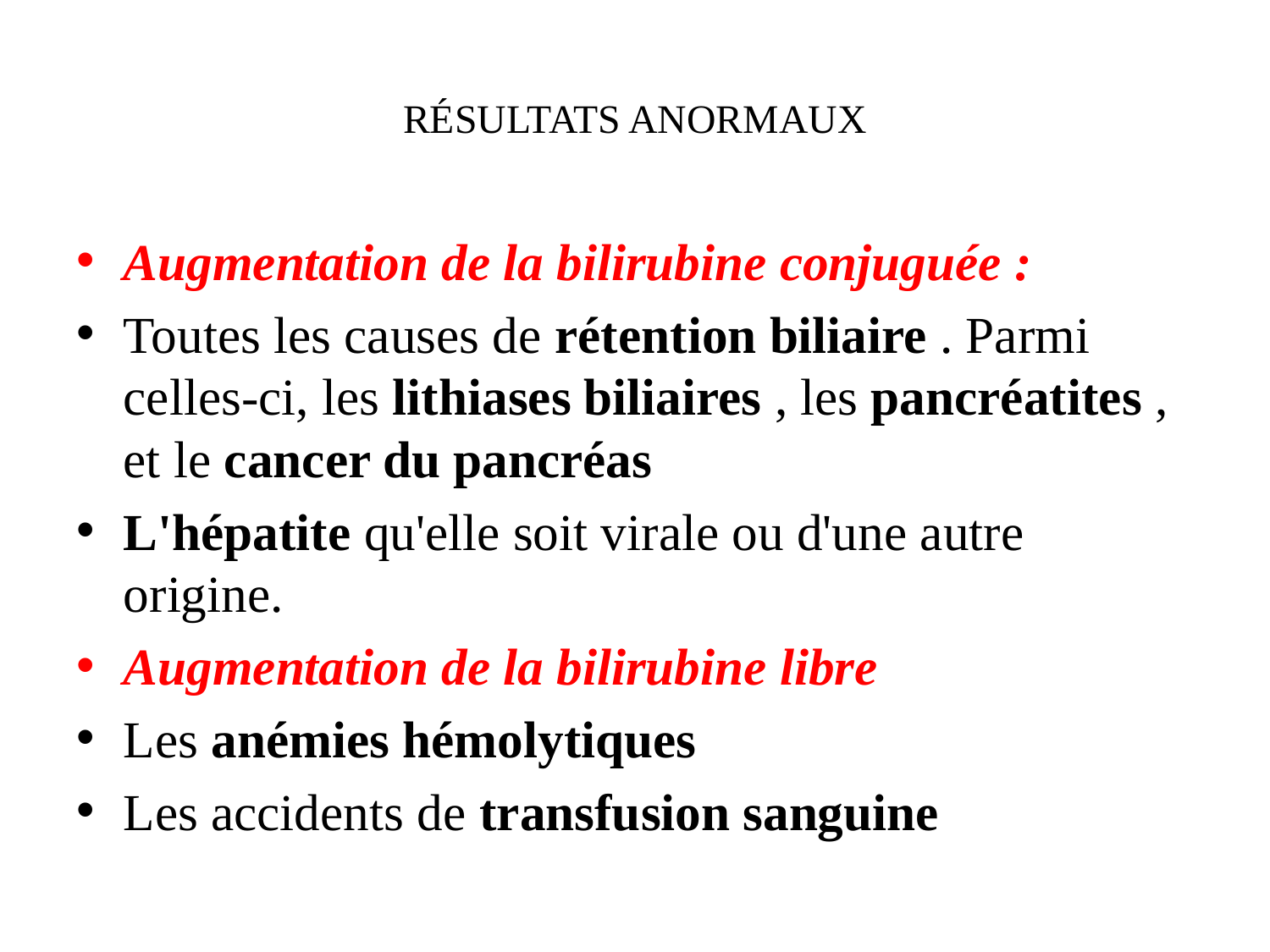

# RÉSULTATS ANORMAUX
Augmentation de la bilirubine conjuguée :
Toutes les causes de rétention biliaire . Parmi celles-ci, les lithiases biliaires , les pancréatites , et le cancer du pancréas
L'hépatite qu'elle soit virale ou d'une autre origine.
Augmentation de la bilirubine libre
Les anémies hémolytiques
Les accidents de transfusion sanguine